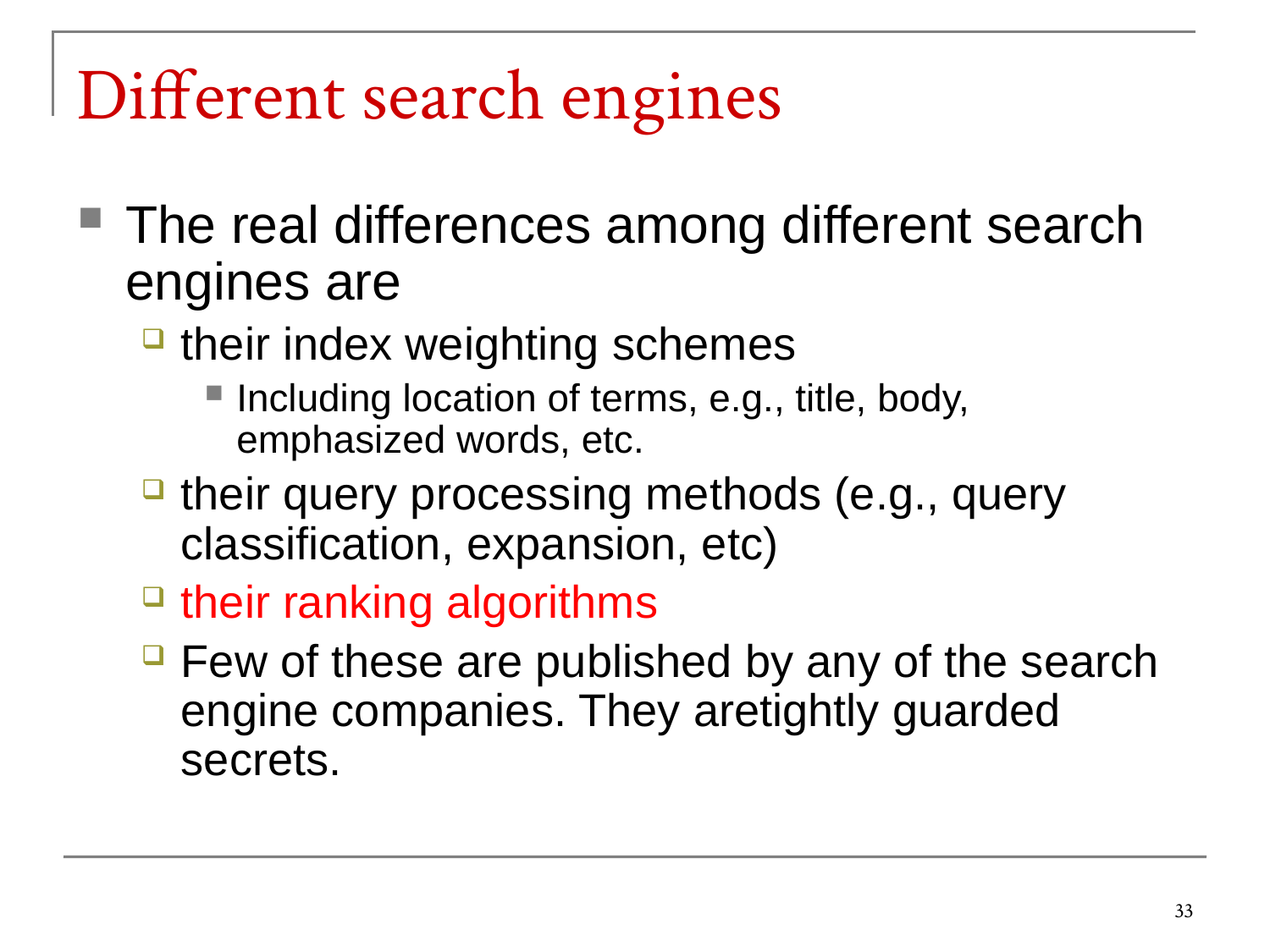

# Different search engines
The real differences among different search engines are
their index weighting schemes
Including location of terms, e.g., title, body, emphasized words, etc.
their query processing methods (e.g., query classification, expansion, etc)
their ranking algorithms
Few of these are published by any of the search engine companies. They aretightly guarded secrets.
33